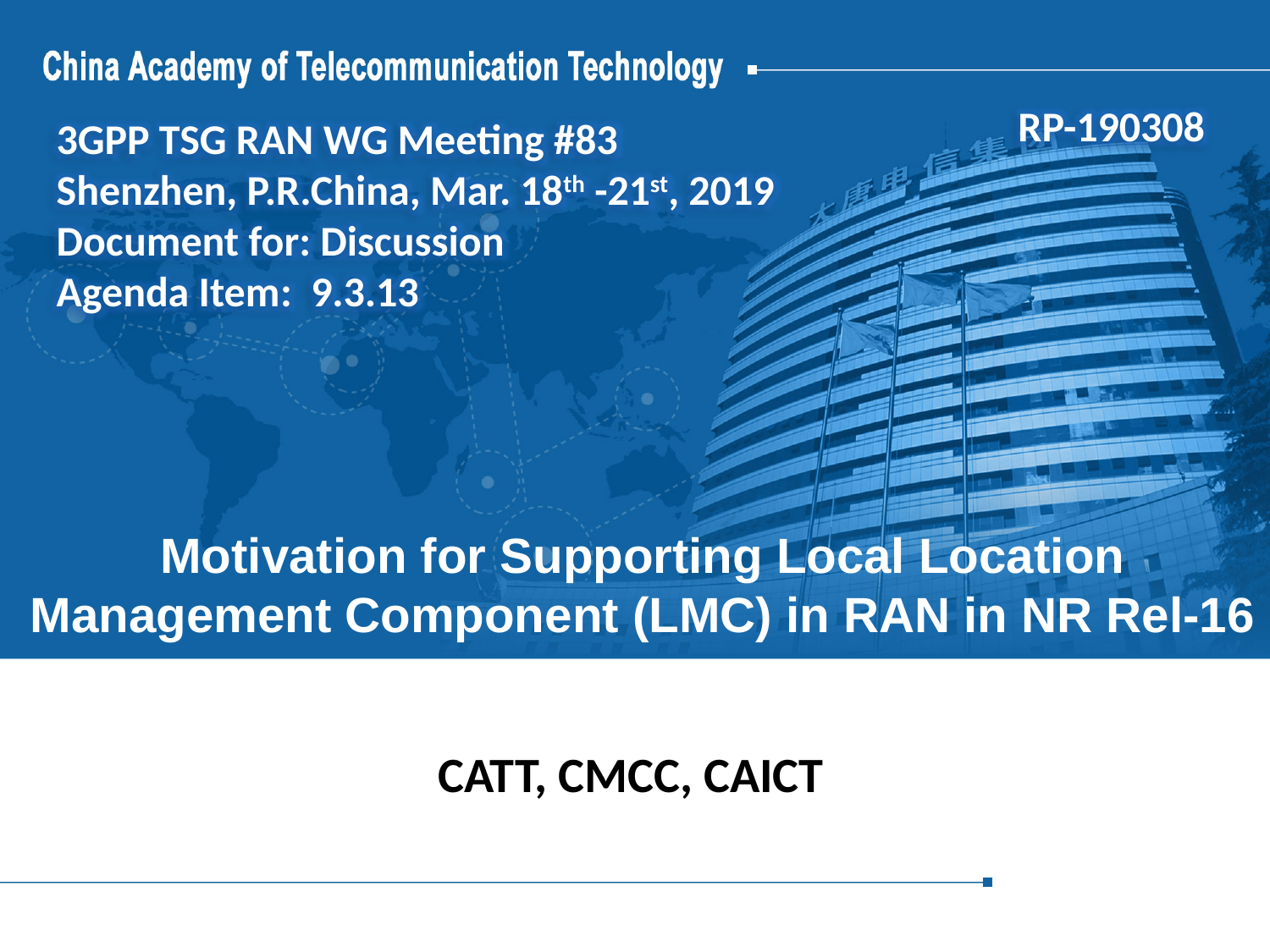

RP-190308
3GPP TSG RAN WG Meeting #83
Shenzhen, P.R.China, Mar. 18th -21st, 2019
Document for: Discussion
Agenda Item:  9.3.13

# Motivation for Supporting Local Location Management Component (LMC) in RAN in NR Rel-16
CATT, CMCC, CAICT